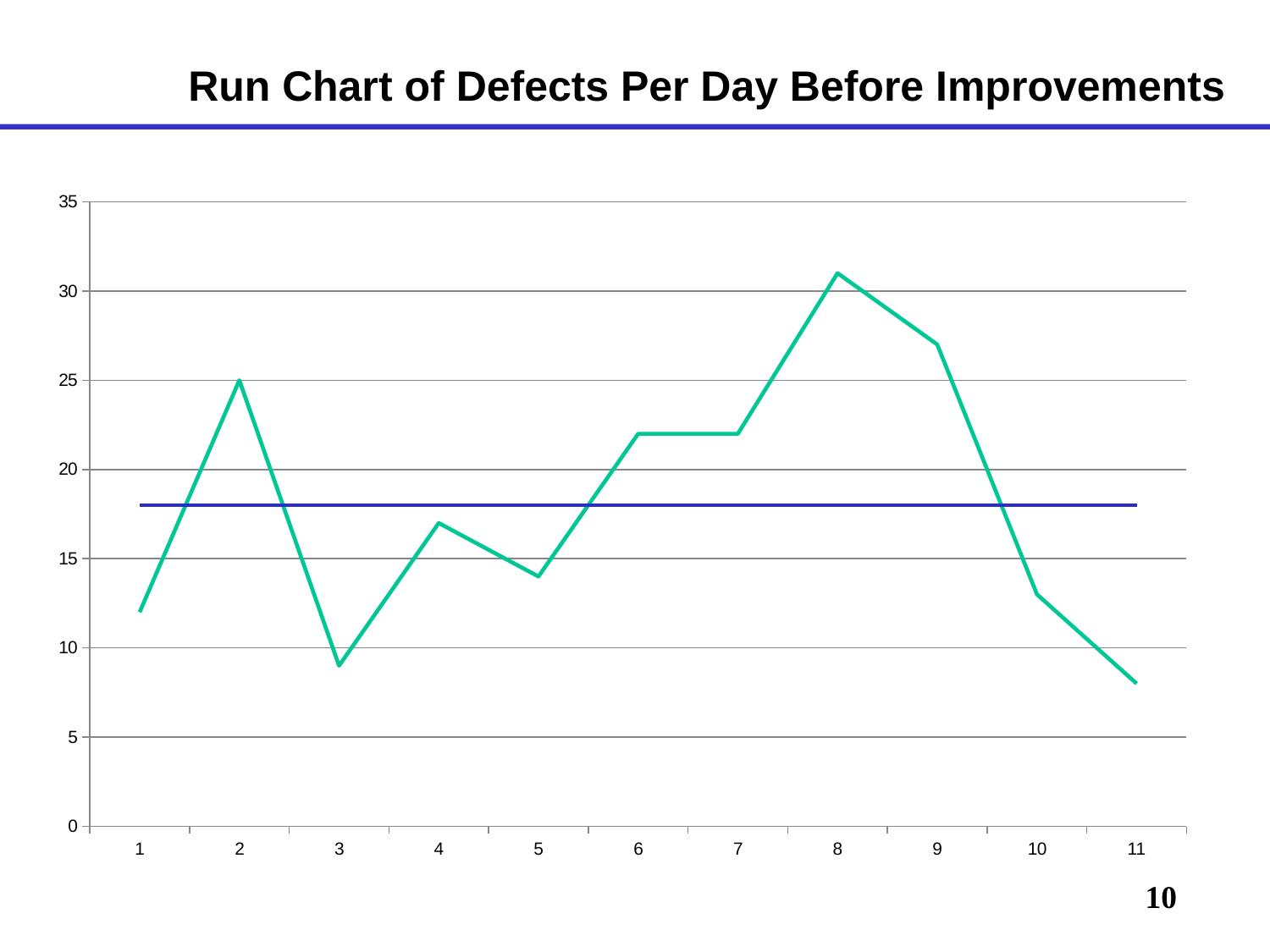

# Run Chart of Defects Per Day Before Improvements

### Chart

| Category |  |  |
|---|---|---|